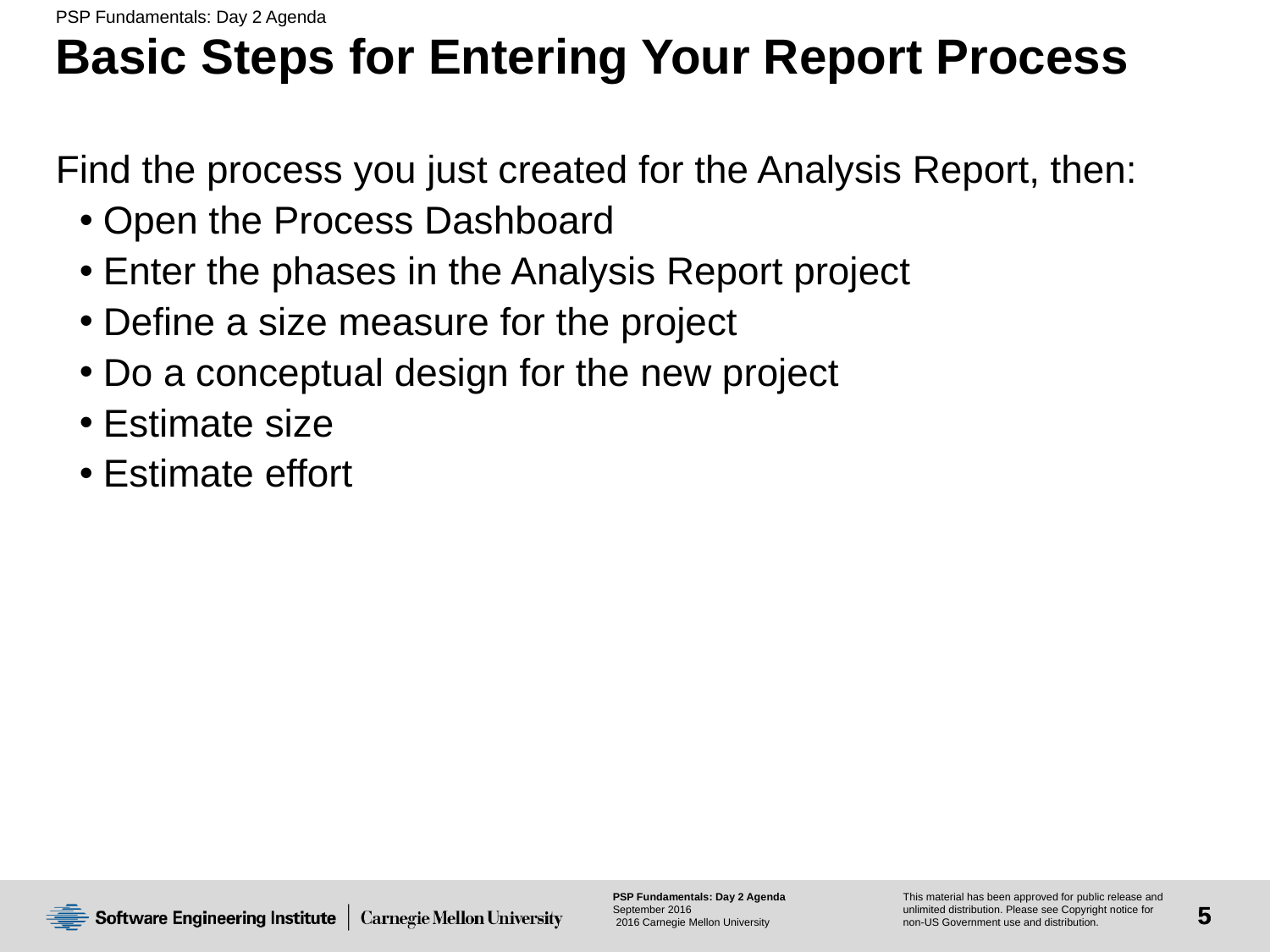

# Basic Steps for Entering Your Report Process
Find the process you just created for the Analysis Report, then:
Open the Process Dashboard
Enter the phases in the Analysis Report project
Define a size measure for the project
Do a conceptual design for the new project
Estimate size
Estimate effort